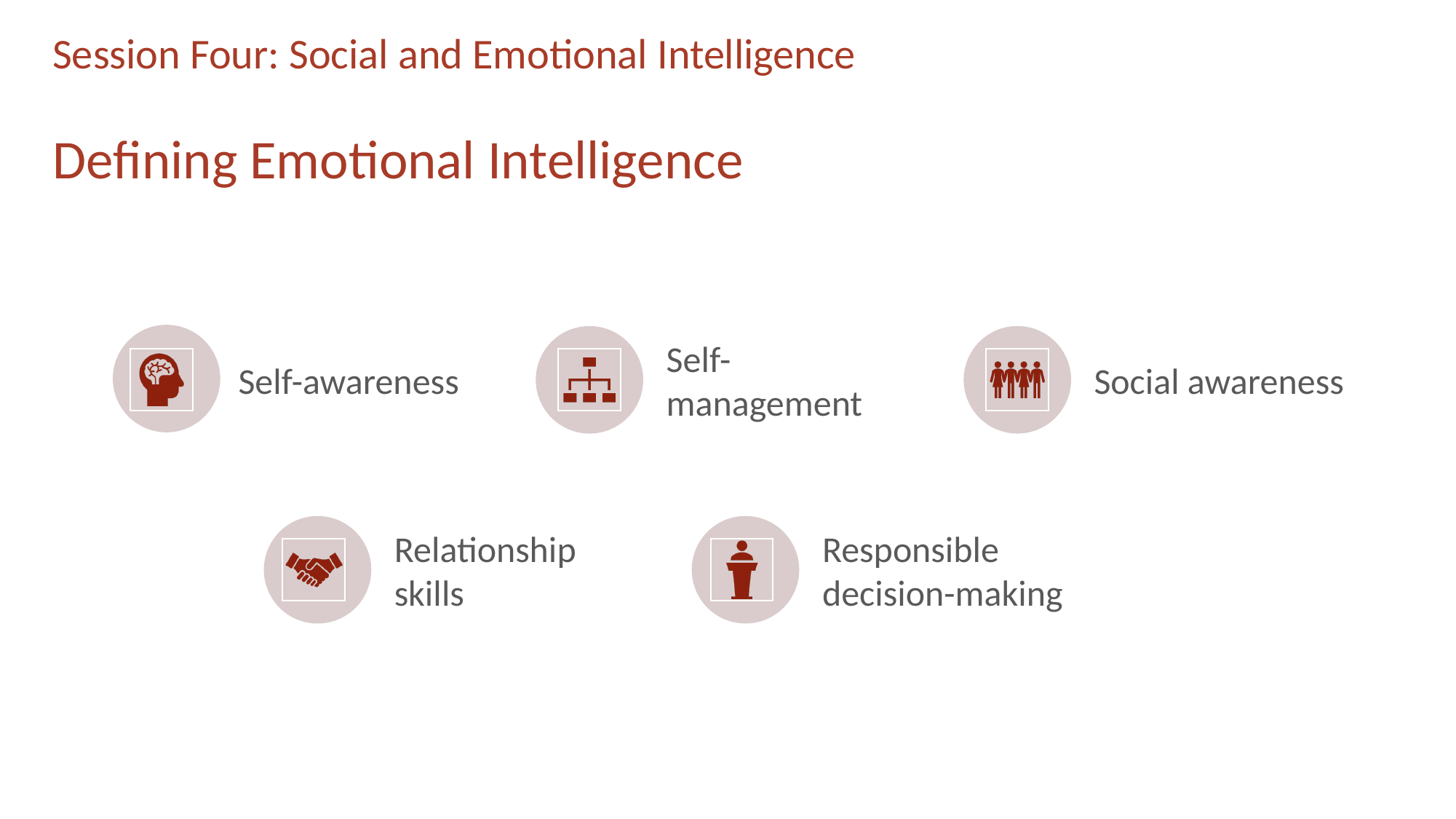

# Session Four: Social and Emotional Intelligence
Defining Emotional Intelligence
Self-awareness
Self-management
Social awareness
Relationship skills
Responsible decision-making